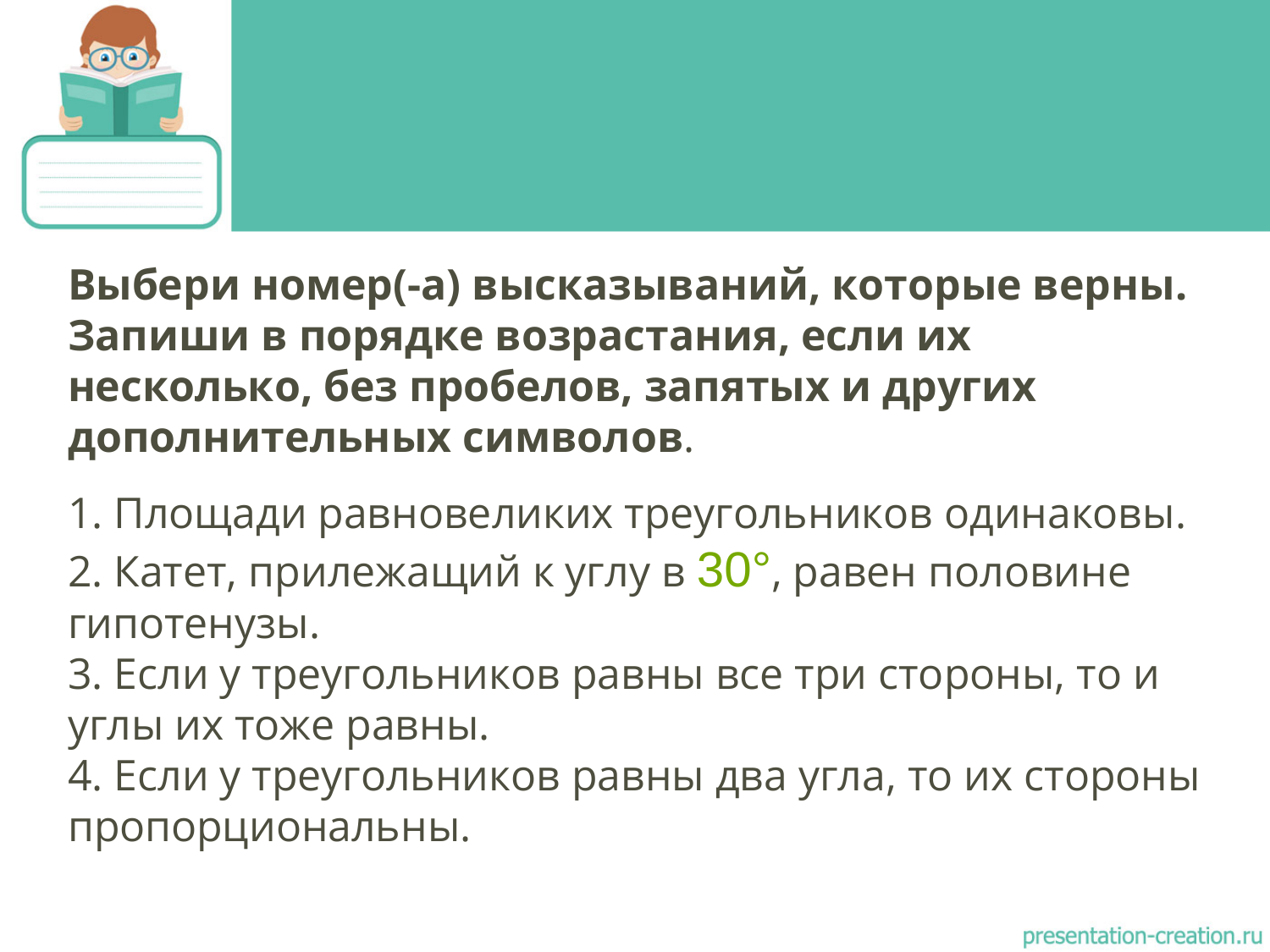

Выбери номер(-а) высказываний, которые верны. Запиши в порядке возрастания, если их несколько, без пробелов, запятых и других дополнительных символов.

1. Площади равновеликих треугольников одинаковы.
2. Катет, прилежащий к углу в 30°, равен половине гипотенузы.
3. Если у треугольников равны все три стороны, то и углы их тоже равны.
4. Если у треугольников равны два угла, то их стороны пропорциональны.